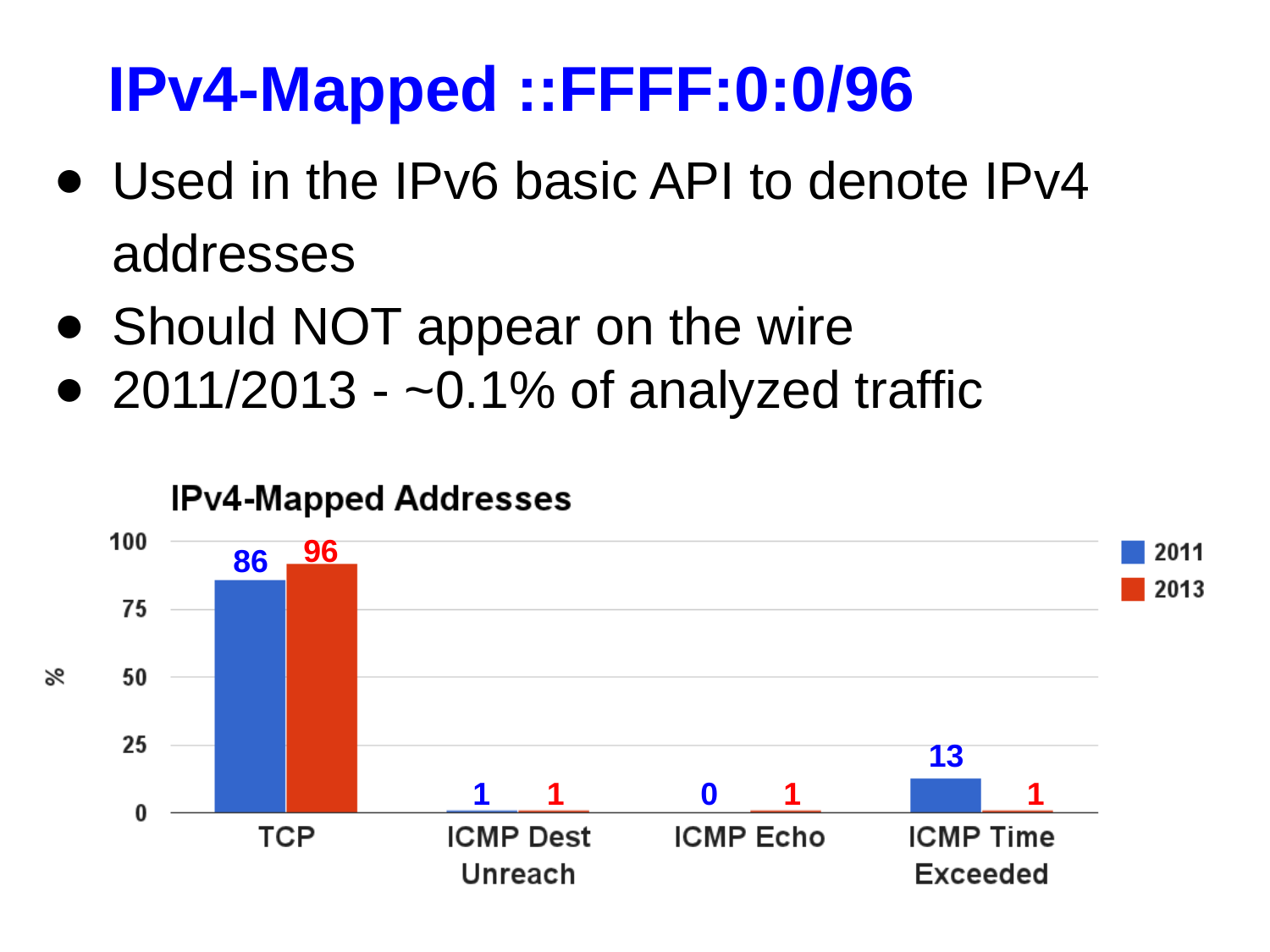

# IPv4-Mapped ::FFFF:0:0/96
Used in the IPv6 basic API to denote IPv4 addresses
Should NOT appear on the wire
2011/2013 - ~0.1% of analyzed traffic

96
86
13
1
1
0
1
1